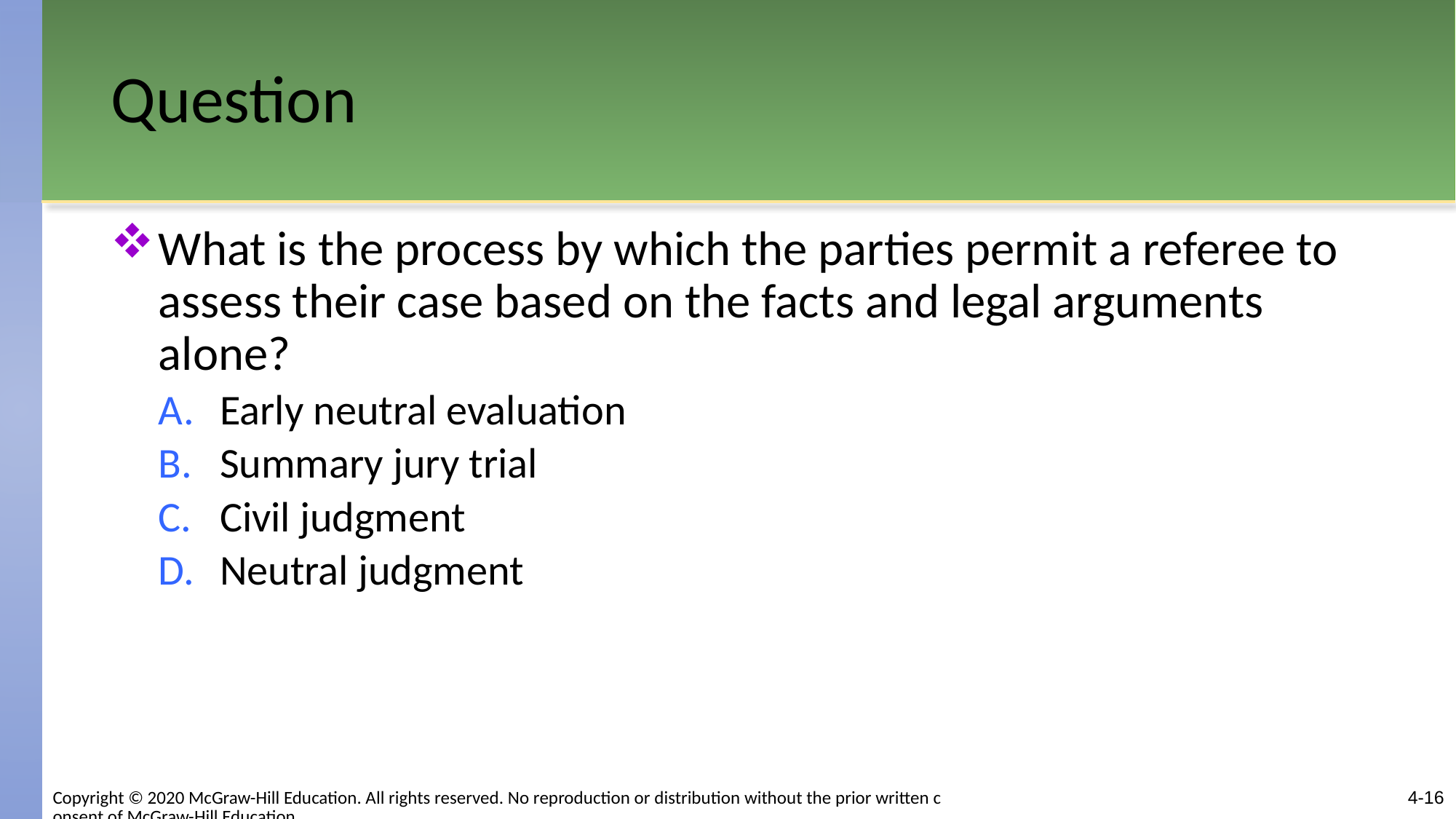

# Question
What is the process by which the parties permit a referee to assess their case based on the facts and legal arguments alone?
Early neutral evaluation
Summary jury trial
Civil judgment
Neutral judgment
4-16
Copyright © 2020 McGraw-Hill Education. All rights reserved. No reproduction or distribution without the prior written consent of McGraw-Hill Education.